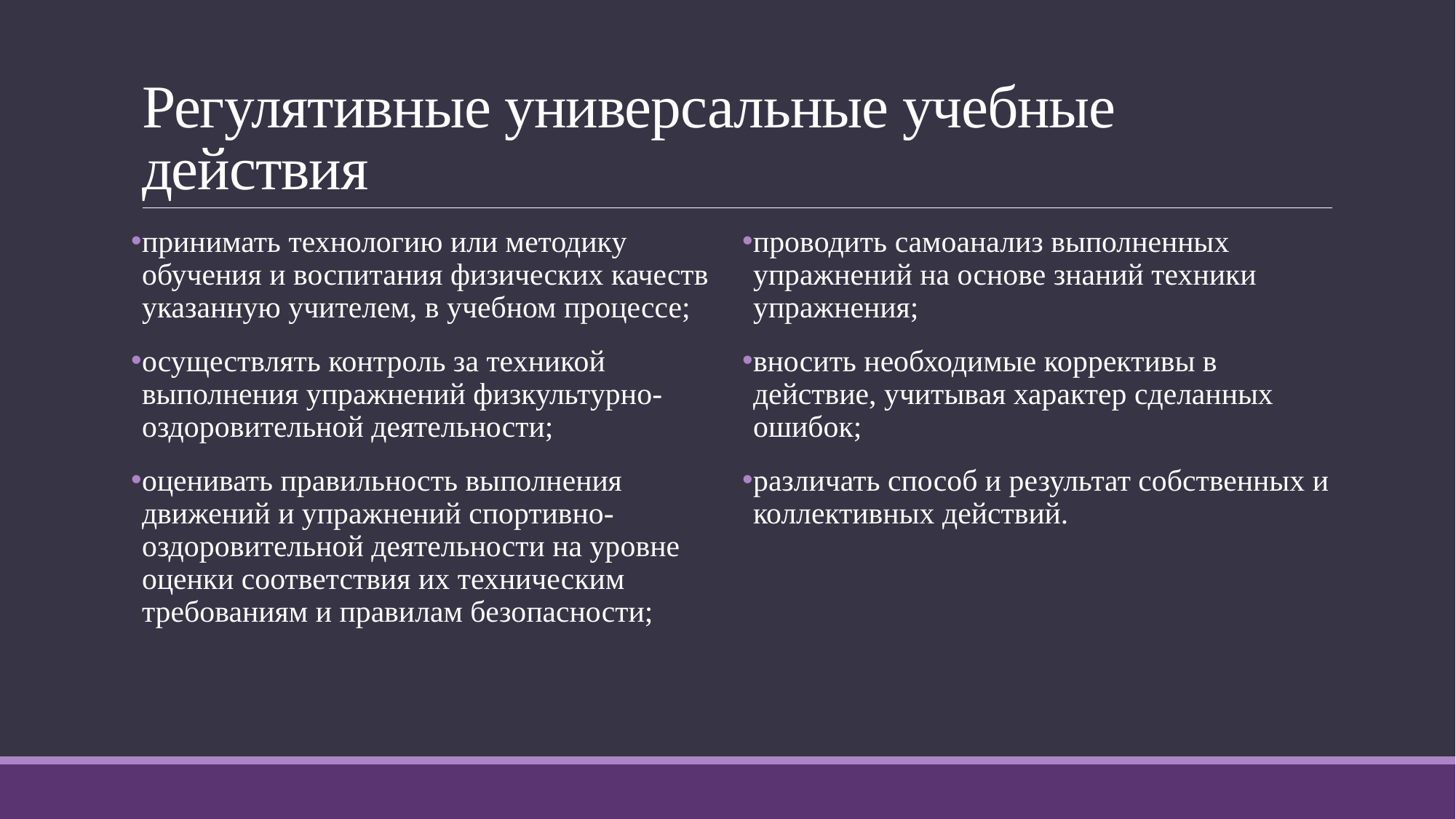

# Регулятивные универсальные учебные действия
принимать технологию или методику обучения и воспитания физических качеств указанную учителем, в учебном процессе;
осуществлять контроль за техникой выполнения упражнений физкультурно-оздоровительной деятельности;
оценивать правильность выполнения движений и упражнений спортивно-оздоровительной деятельности на уровне оценки соответствия их техническим требованиям и правилам безопасности;
проводить самоанализ выполненных упражнений на основе знаний техники упражнения;
вносить необходимые коррективы в действие, учитывая характер сделанных ошибок;
различать способ и результат собственных и коллективных действий.